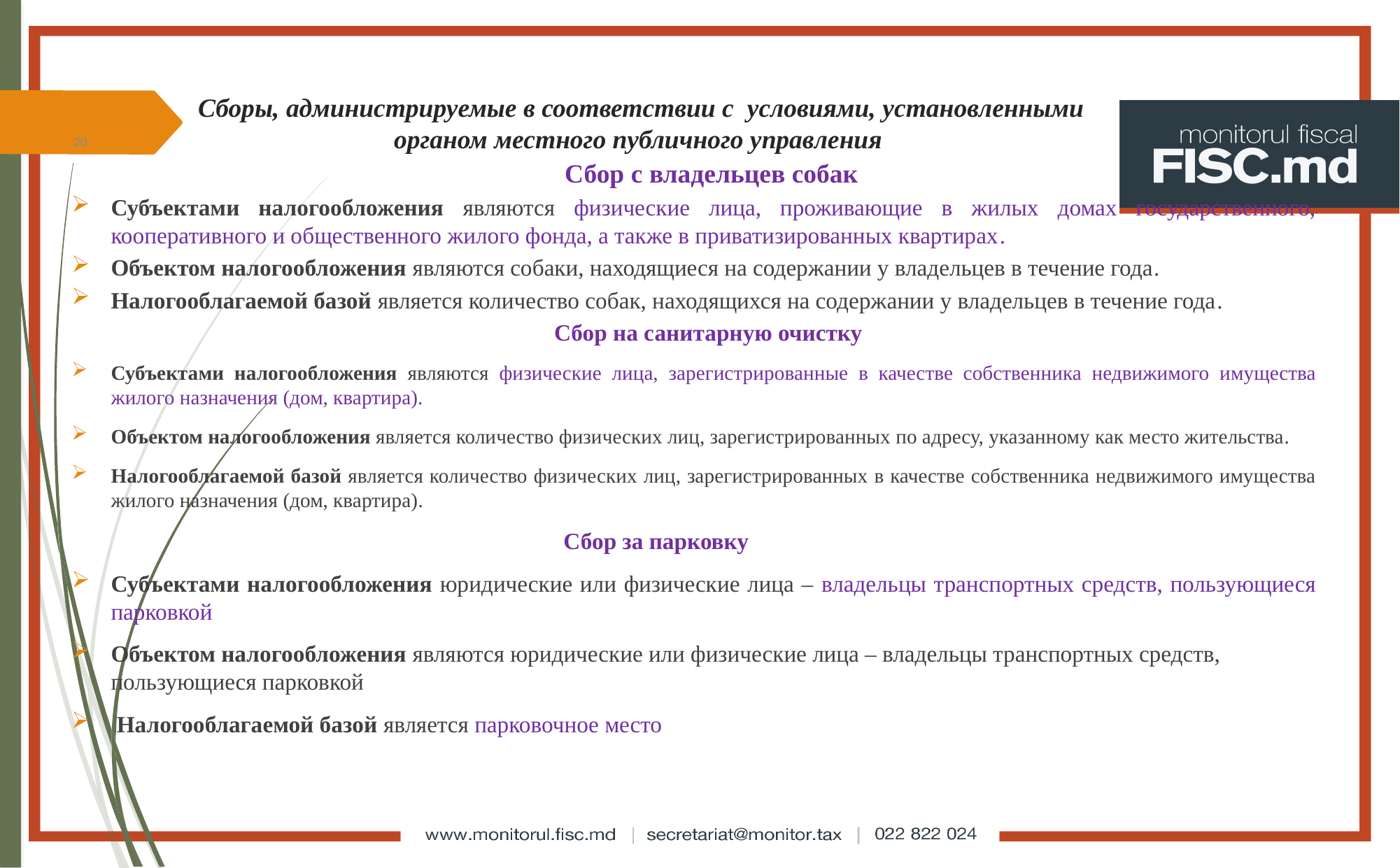

# Сборы, администрируемые в соответствии с  условиями, установленными органом местного публичного управления
20
Сбор с владельцев собак
Субъектами налогообложения являются физические лица, проживающие в жилых домах государственного, кооперативного и общественного жилого фонда, а также в приватизированных квартирах.
Объектом налогообложения являются собаки, находящиеся на содержании у владельцев в течение года.
Налогооблагаемой базой является количество собак, находящихся на содержании у владельцев в течение года.
                                                                                       Сбор на санитарную очистку
Субъектами налогообложения являются физические лица, зарегистрированные в качестве собственника недвижимого имущества жилого назначения (дом, квартира).
Объектом налогообложения является количество физических лиц, зарегистрированных по адресу, указанному как место жительства.
Налогооблагаемой базой является количество физических лиц, зарегистрированных в качестве собственника недвижимого имущества жилого назначения (дом, квартира).
                                                                                                 Сбор за парковку
Субъектами налогообложения юридические или физические лица – владельцы транспортных средств, пользующиеся парковкой
Объектом налогообложения являются юридические или физические лица – владельцы транспортных средств, пользующиеся парковкой
 Налогооблагаемой базой является парковочное место